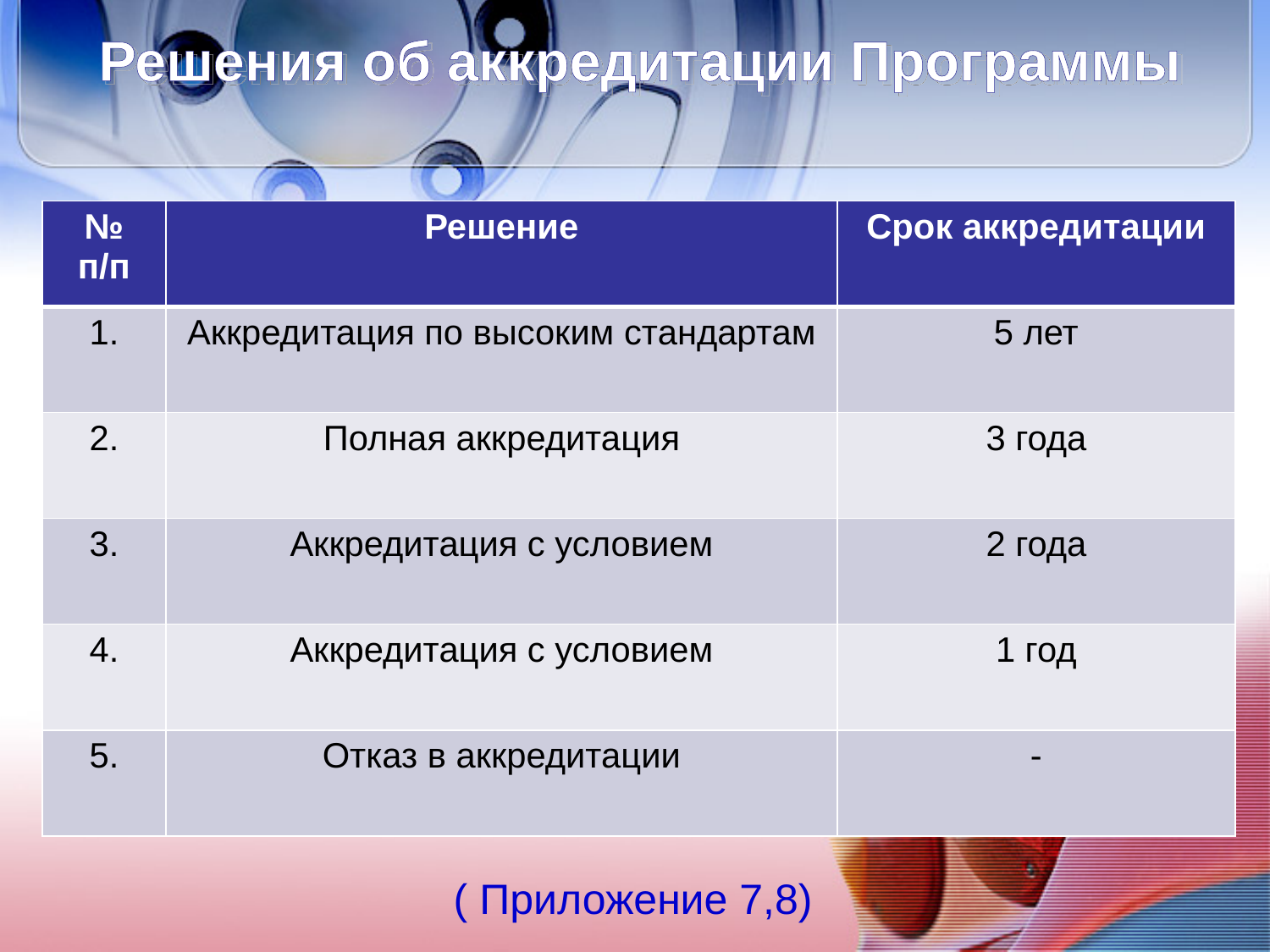

# Решения об аккредитации Программы
| № п/п | Решение | Срок аккредитации |
| --- | --- | --- |
| 1. | Аккредитация по высоким стандартам | 5 лет |
| 2. | Полная аккредитация | 3 года |
| 3. | Аккредитация с условием | 2 года |
| 4. | Аккредитация с условием | 1 год |
| 5. | Отказ в аккредитации | - |
( Приложение 7,8)